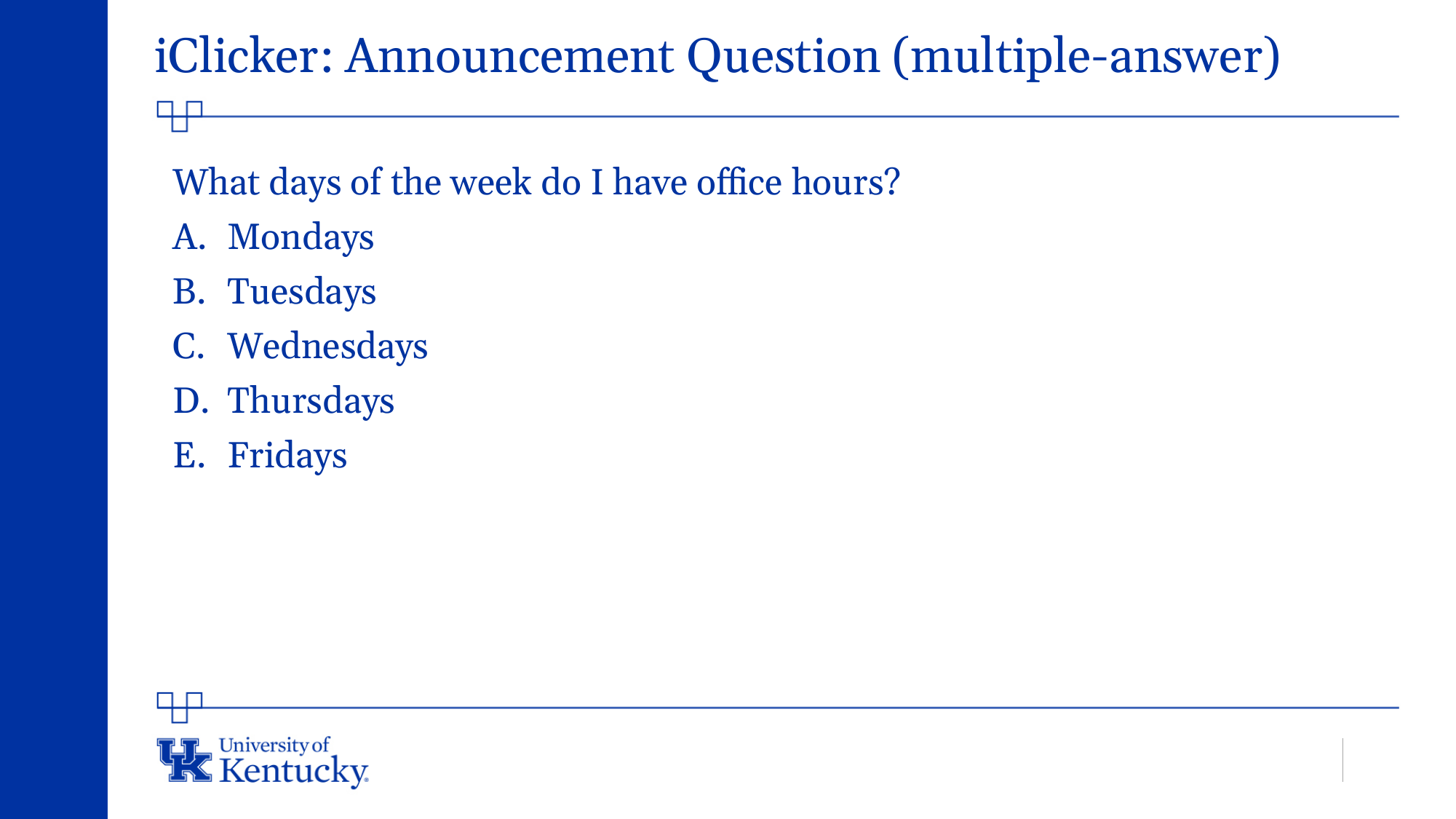

# iClicker: Announcement Question (multiple-answer)
What days of the week do I have office hours?
Mondays
Tuesdays
Wednesdays
Thursdays
Fridays